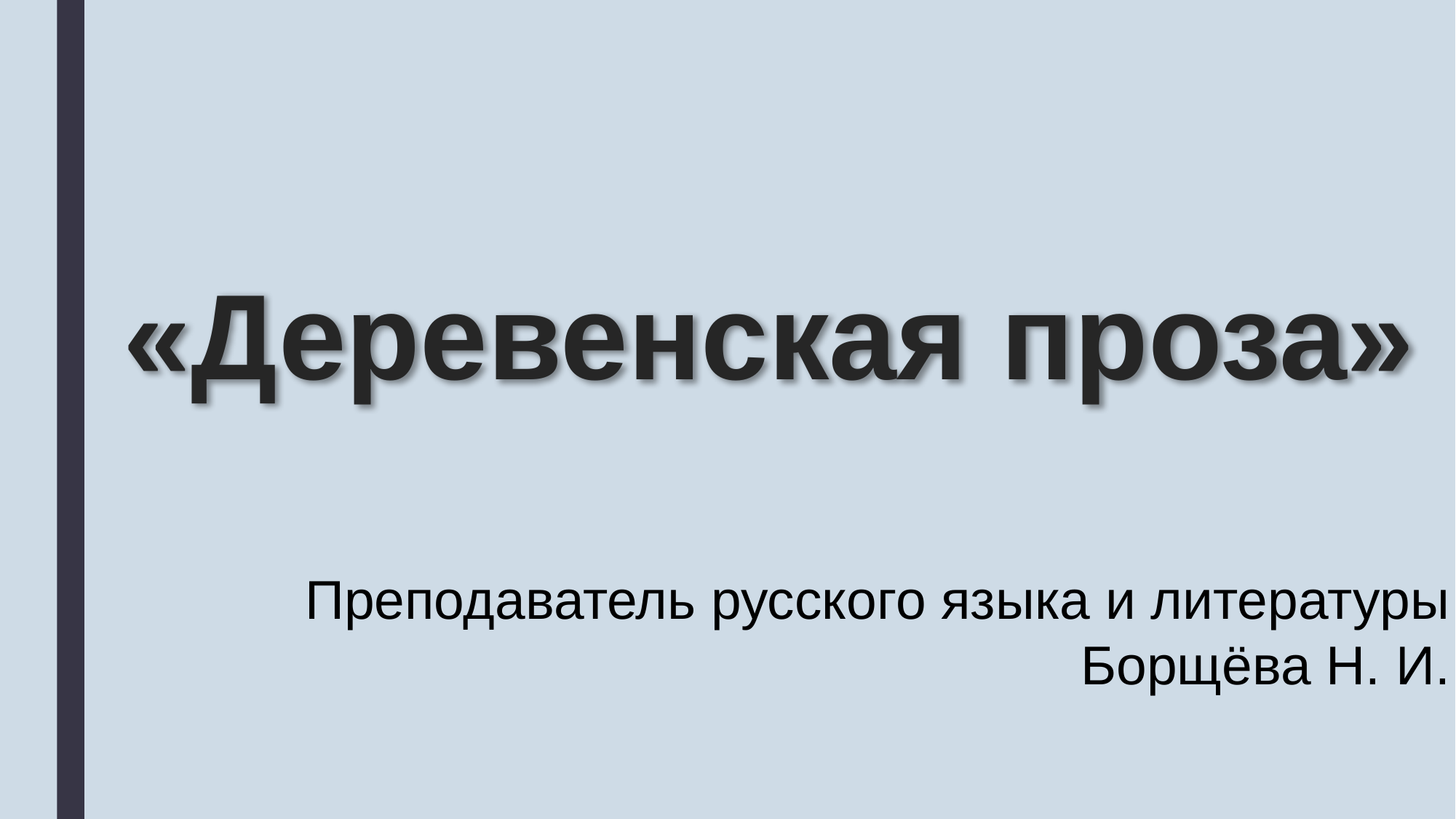

«Деревенская проза»
Преподаватель русского языка и литературы
Борщёва Н. И.